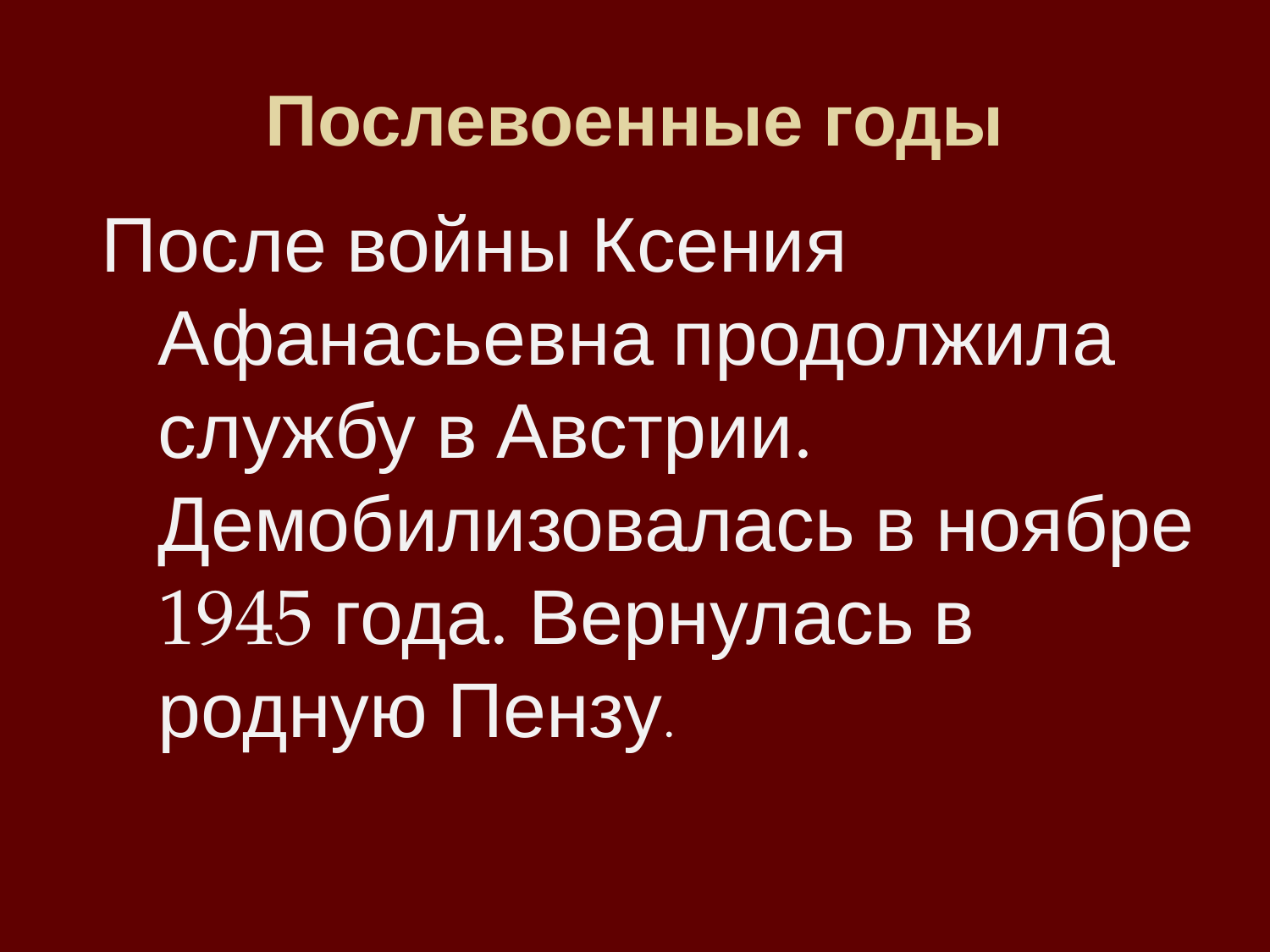

# Послевоенные годы
После войны Ксения Афанасьевна продолжила службу в Австрии. Демобилизовалась в ноябре 1945 года. Вернулась в родную Пензу.